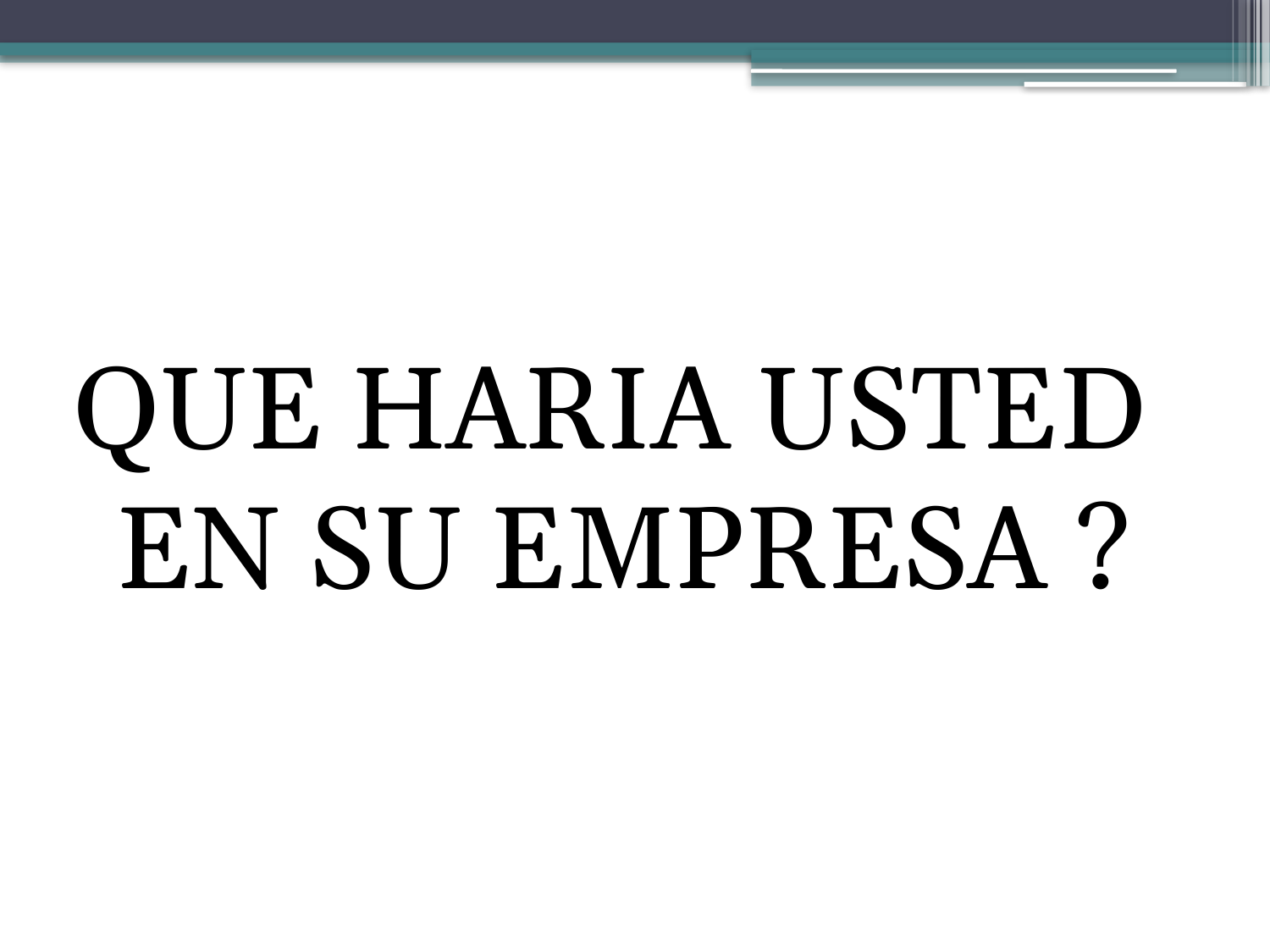

QUE HARIA USTED
EN SU EMPRESA ?